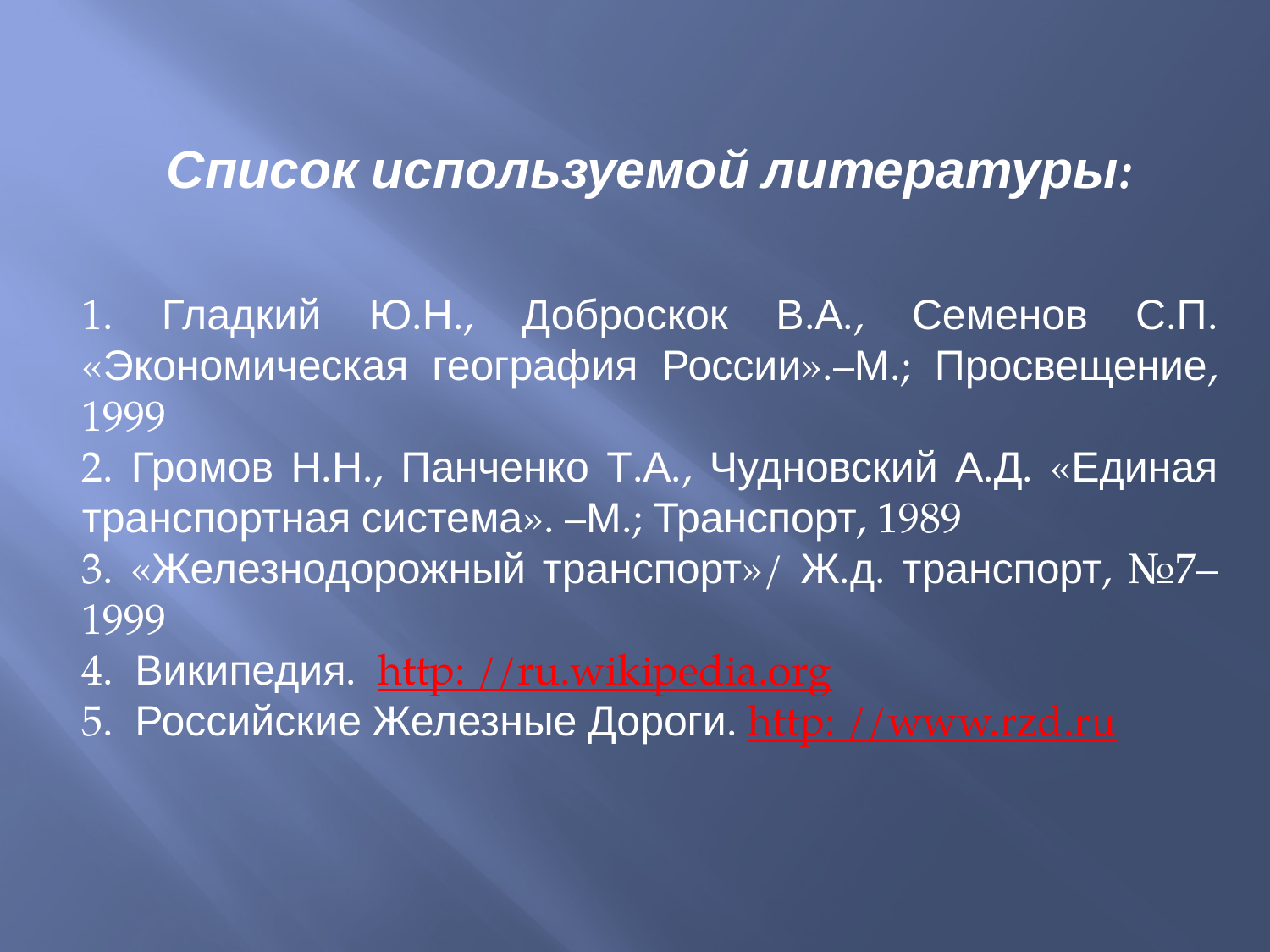

Список используемой литературы:

1. Гладкий Ю.Н., Доброскок В.А., Семенов С.П. «Экономическая география России».–М.; Просвещение, 1999
2. Громов Н.Н., Панченко Т.А., Чудновский А.Д. «Единая транспортная система». –М.; Транспорт, 1989
3. «Железнодорожный транспорт»/ Ж.д. транспорт, №7–1999
4.  Википедия.  http: //ru.wikipedia.org
5.  Российские Железные Дороги. http: //www.rzd.ru